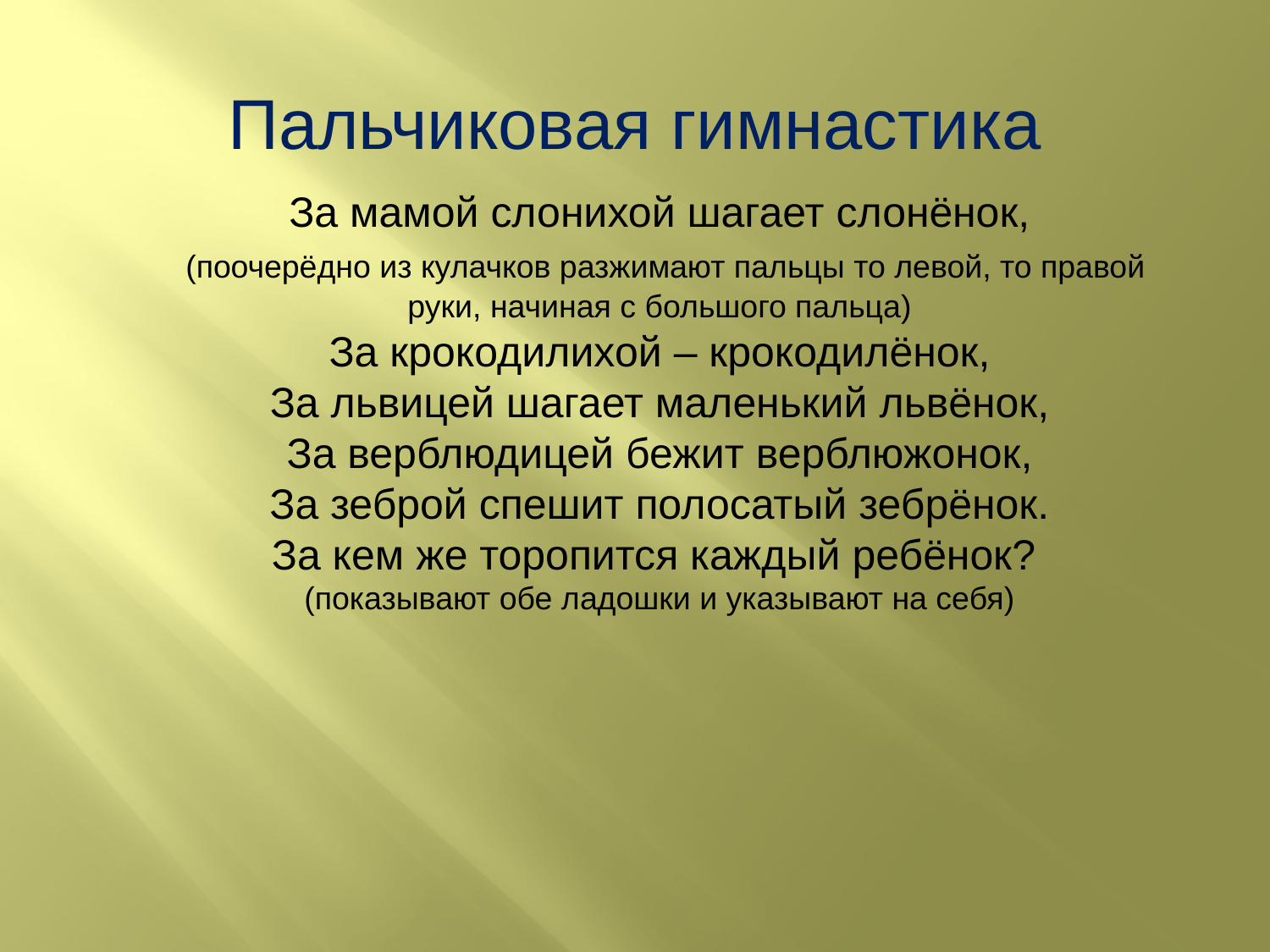

Пальчиковая гимнастика
За мамой слонихой шагает слонёнок,
 (поочерёдно из кулачков разжимают пальцы то левой, то правой руки, начиная с большого пальца)
За крокодилихой – крокодилёнок,
За львицей шагает маленький львёнок,
За верблюдицей бежит верблюжонок,
За зеброй спешит полосатый зебрёнок.
За кем же торопится каждый ребёнок?
(показывают обе ладошки и указывают на себя)

 .